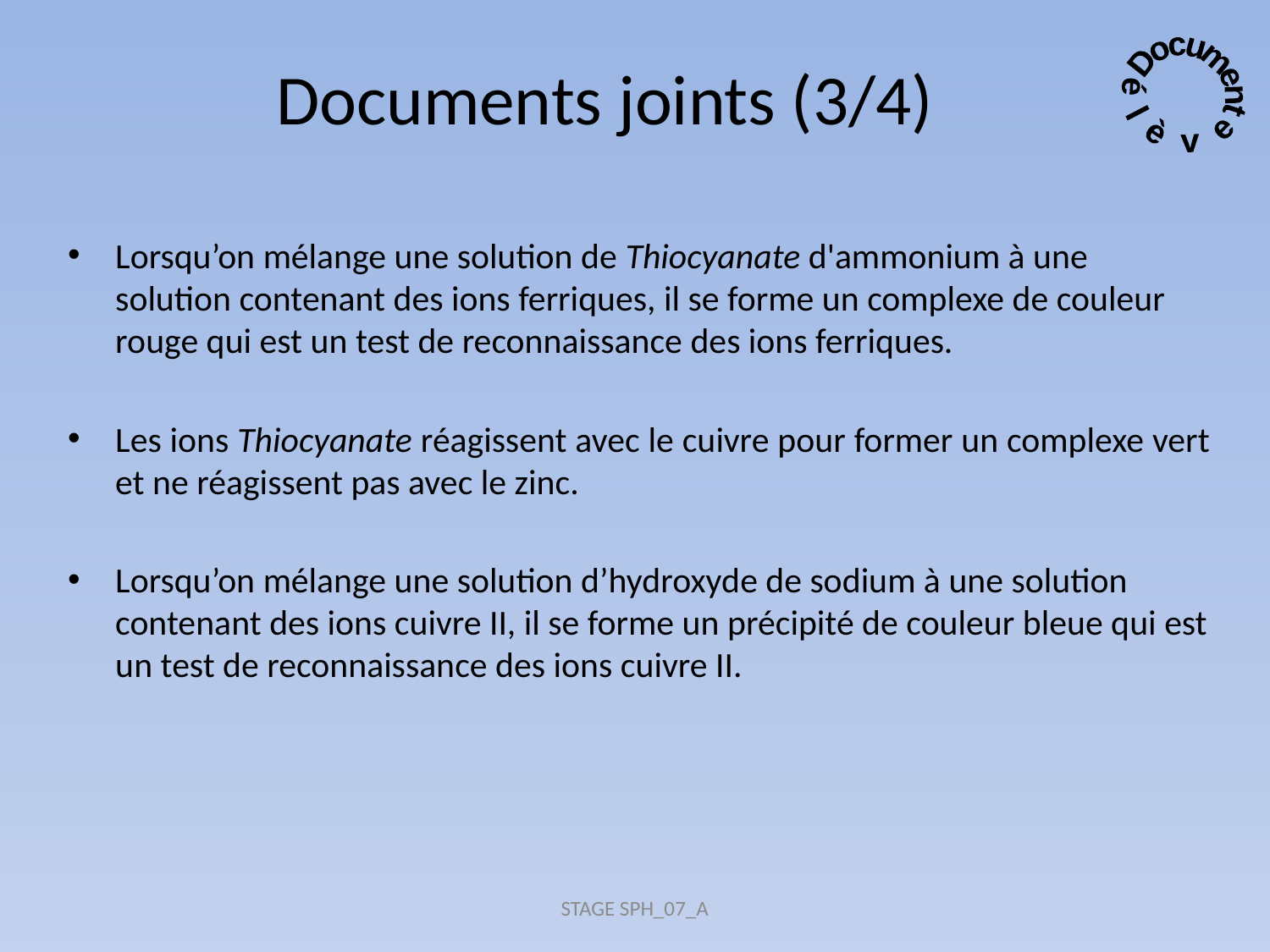

# Documents joints (3/4)
Document

élève

Lorsqu’on mélange une solution de Thiocyanate d'ammonium à une solution contenant des ions ferriques, il se forme un complexe de couleur rouge qui est un test de reconnaissance des ions ferriques.

Les ions Thiocyanate réagissent avec le cuivre pour former un complexe vert et ne réagissent pas avec le zinc.

Lorsqu’on mélange une solution d’hydroxyde de sodium à une solution contenant des ions cuivre II, il se forme un précipité de couleur bleue qui est un test de reconnaissance des ions cuivre II.

STAGE SPH_07_A